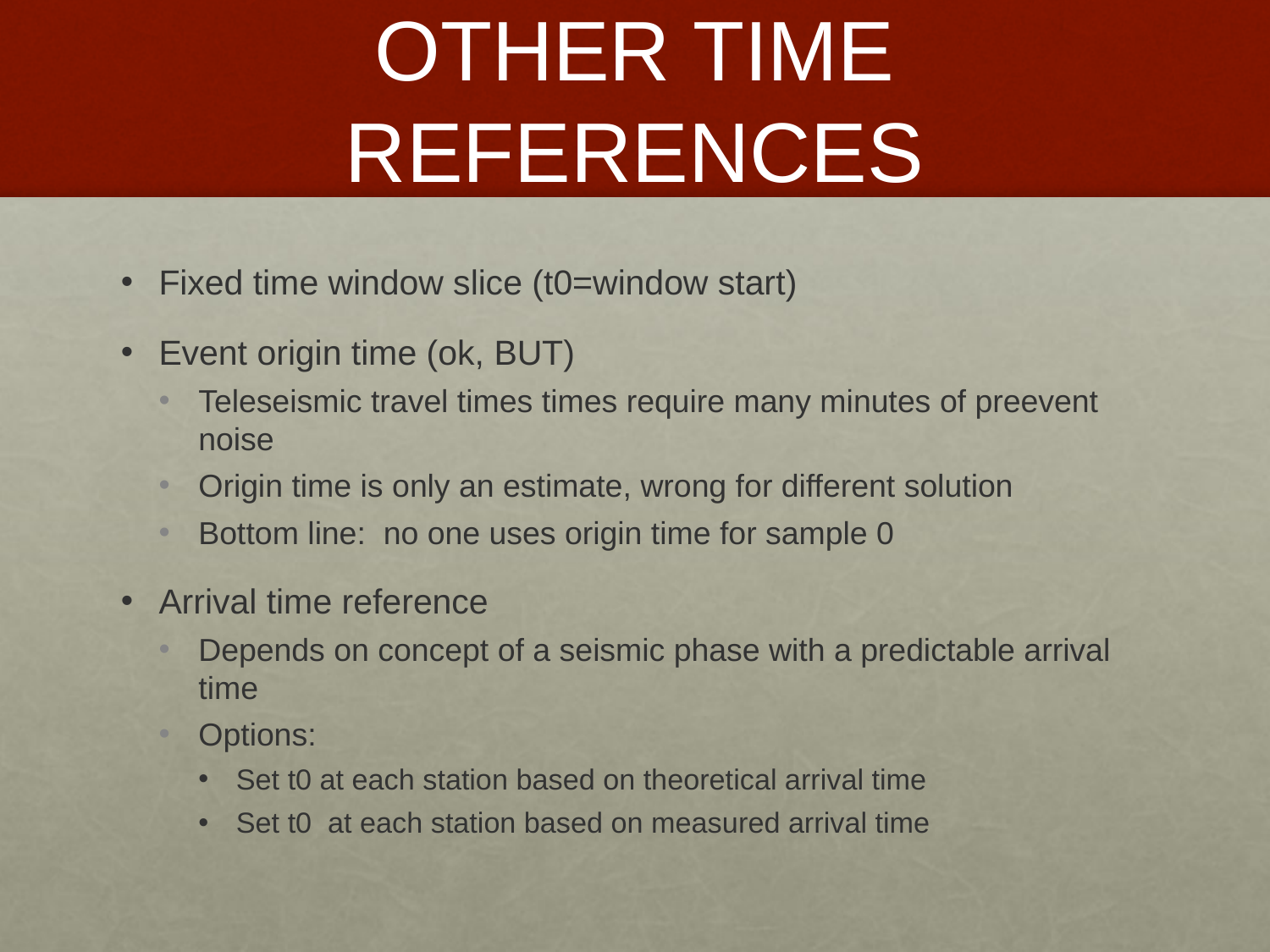

# OTHER TIME REFERENCES
Fixed time window slice (t0=window start)
Event origin time (ok, BUT)
Teleseismic travel times times require many minutes of preevent noise
Origin time is only an estimate, wrong for different solution
Bottom line:  no one uses origin time for sample 0
Arrival time reference
Depends on concept of a seismic phase with a predictable arrival time
Options:
Set t0 at each station based on theoretical arrival time
Set t0  at each station based on measured arrival time